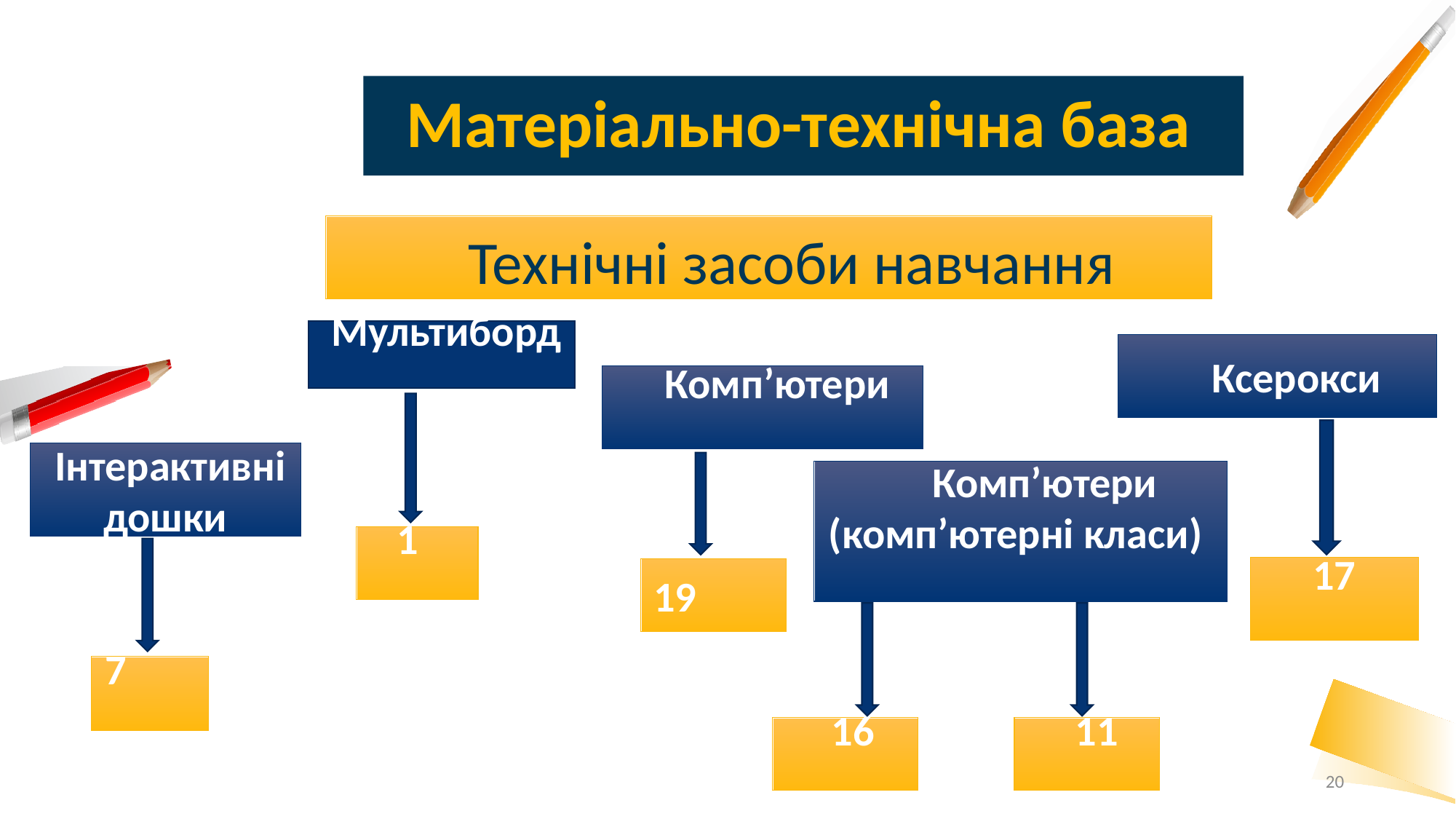

# Матеріально-технічна база
    Технічні засоби навчання
 Мультиборд
     Ксерокси
     Комп’ютери

 Інтерактивні
дошки

     Комп’ютери
(комп’ютерні класи)
   1

     17
19

7
     16
     11
20